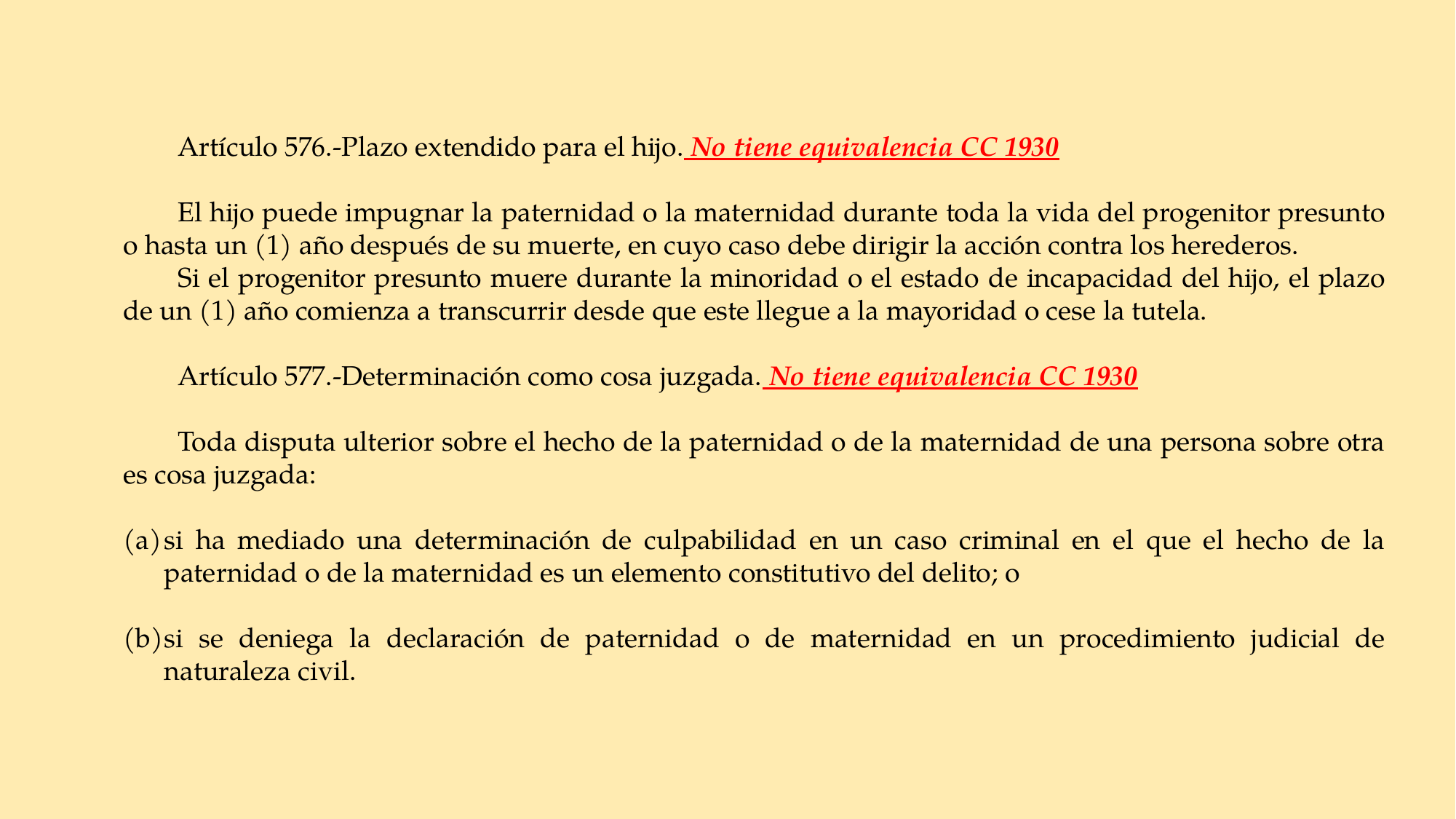

Artículo 576.-Plazo extendido para el hijo. No tiene equivalencia CC 1930

El hijo puede impugnar la paternidad o la maternidad durante toda la vida del progenitor presunto o hasta un (1) año después de su muerte, en cuyo caso debe dirigir la acción contra los herederos.
Si el progenitor presunto muere durante la minoridad o el estado de incapacidad del hijo, el plazo de un (1) año comienza a transcurrir desde que este llegue a la mayoridad o cese la tutela.

Artículo 577.-Determinación como cosa juzgada. No tiene equivalencia CC 1930

Toda disputa ulterior sobre el hecho de la paternidad o de la maternidad de una persona sobre otra es cosa juzgada:

si ha mediado una determinación de culpabilidad en un caso criminal en el que el hecho de la paternidad o de la maternidad es un elemento constitutivo del delito; o

si se deniega la declaración de paternidad o de maternidad en un procedimiento judicial de naturaleza civil.